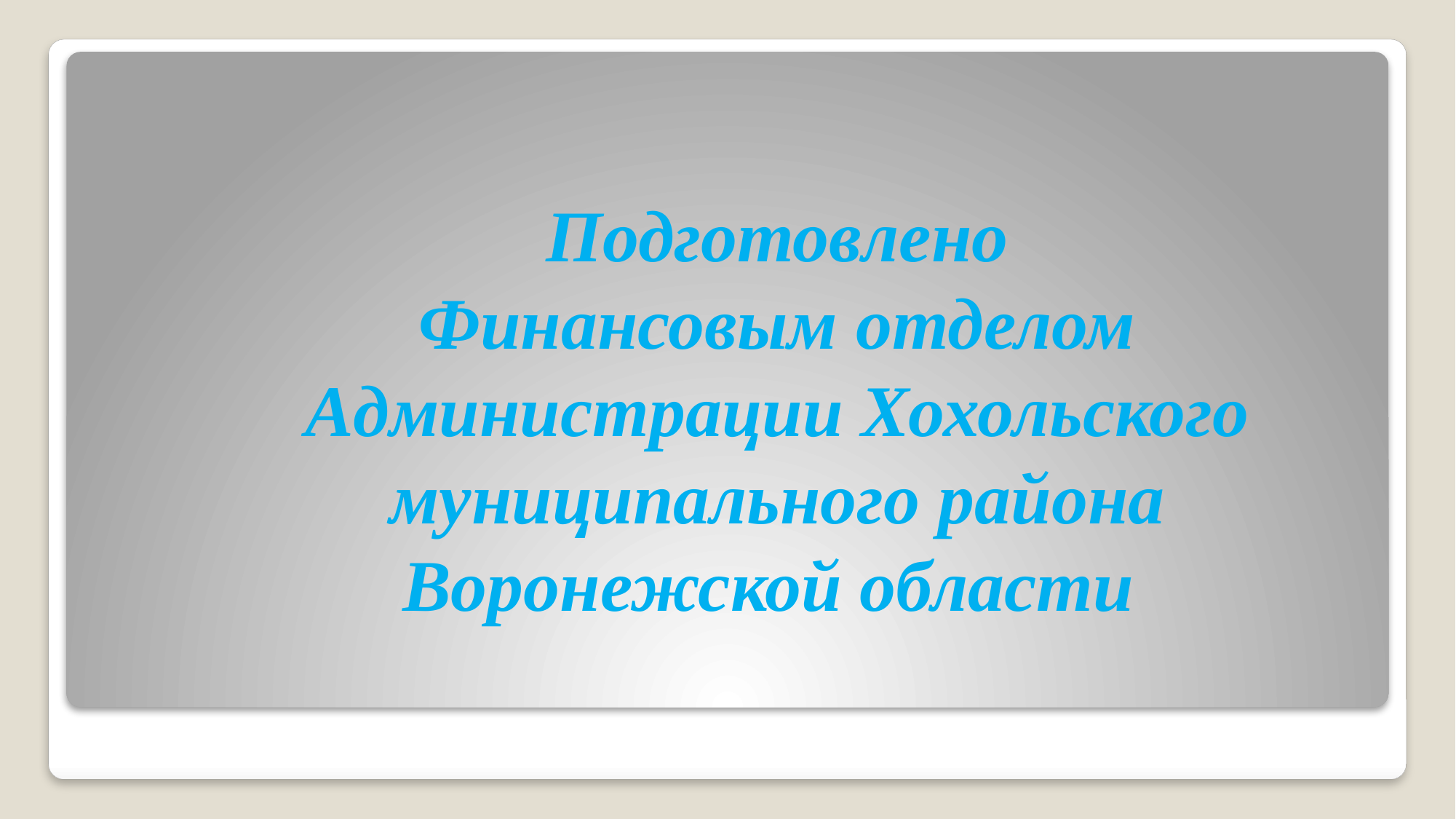

Подготовлено
Финансовым отделом Администрации Хохольского муниципального района Воронежской области